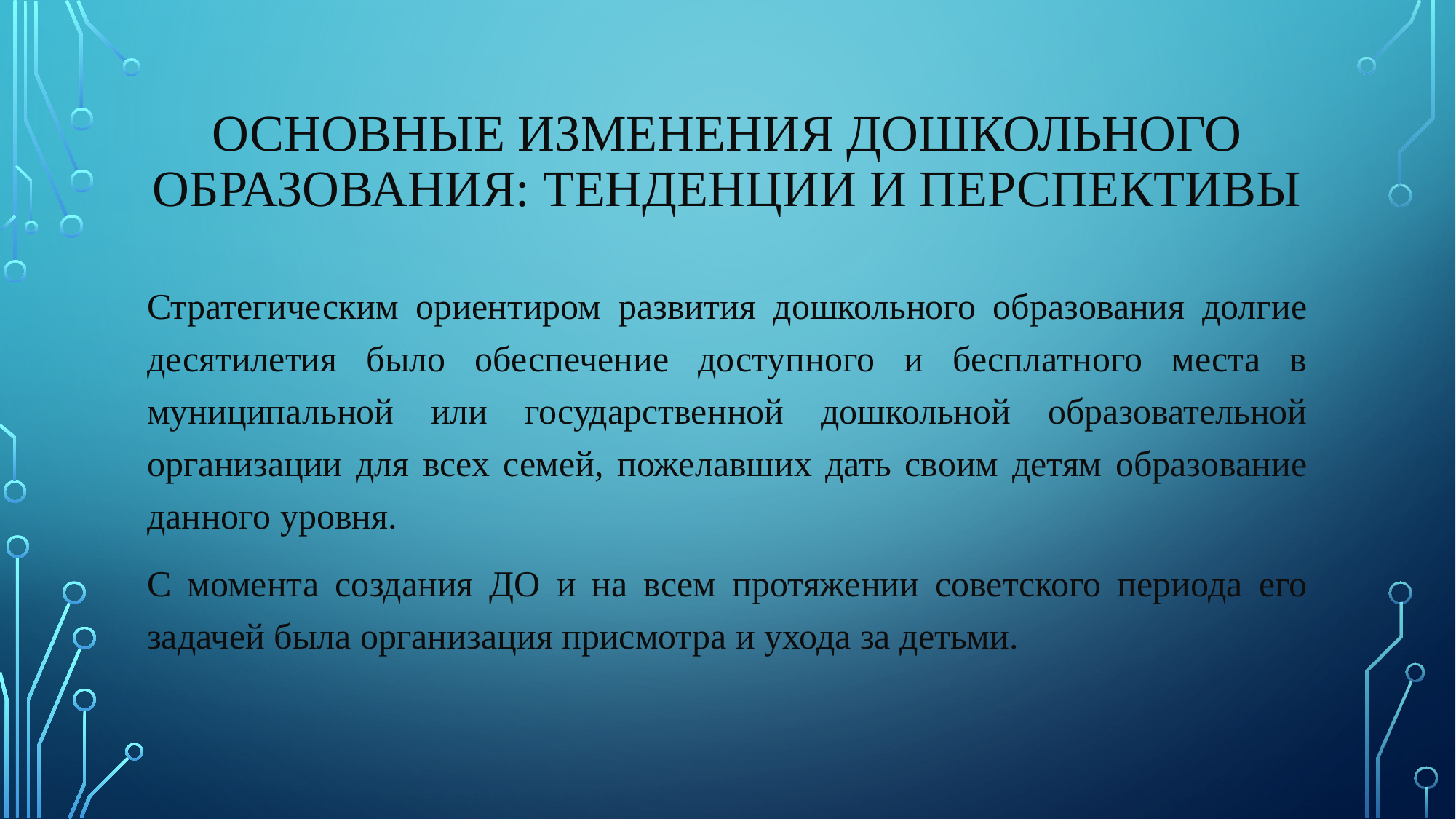

# Основные изменения дошкольного образования: тенденции и перспективы
Стратегическим ориентиром развития дошкольного образования долгие десятилетия было обеспечение доступного и бесплатного места в муниципальной или государственной дошкольной образовательной организации для всех семей, пожелавших дать своим детям образование данного уровня.
С момента создания ДО и на всем протяжении советского периода его задачей была организация присмотра и ухода за детьми.